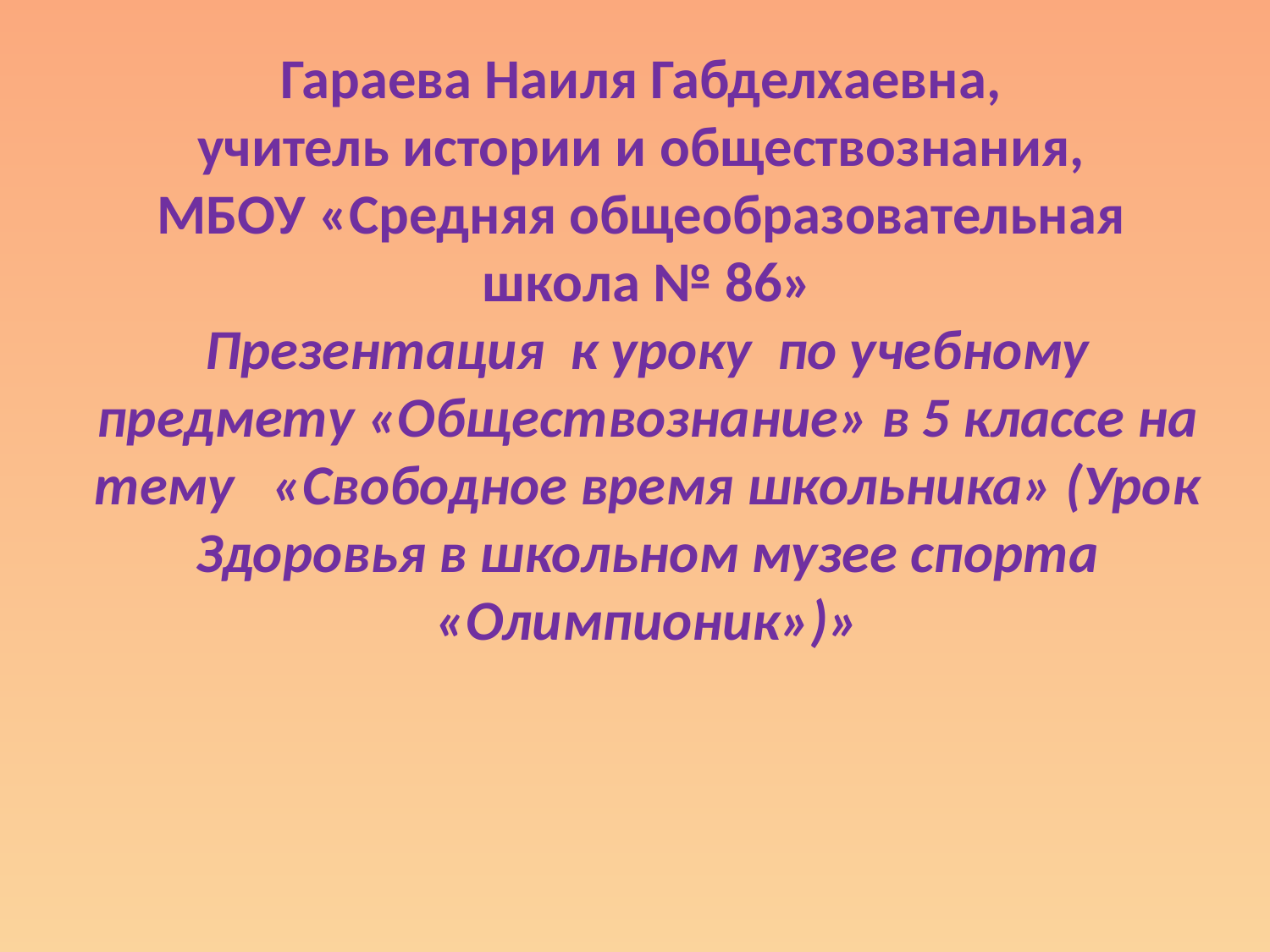

Гараева Наиля Габделхаевна,
учитель истории и обществознания,
МБОУ «Средняя общеобразовательная  школа № 86»
Презентация  к уроку  по учебному предмету «Обществознание» в 5 классе на тему   «Свободное время школьника» (Урок Здоровья в школьном музее спорта «Олимпионик»)»